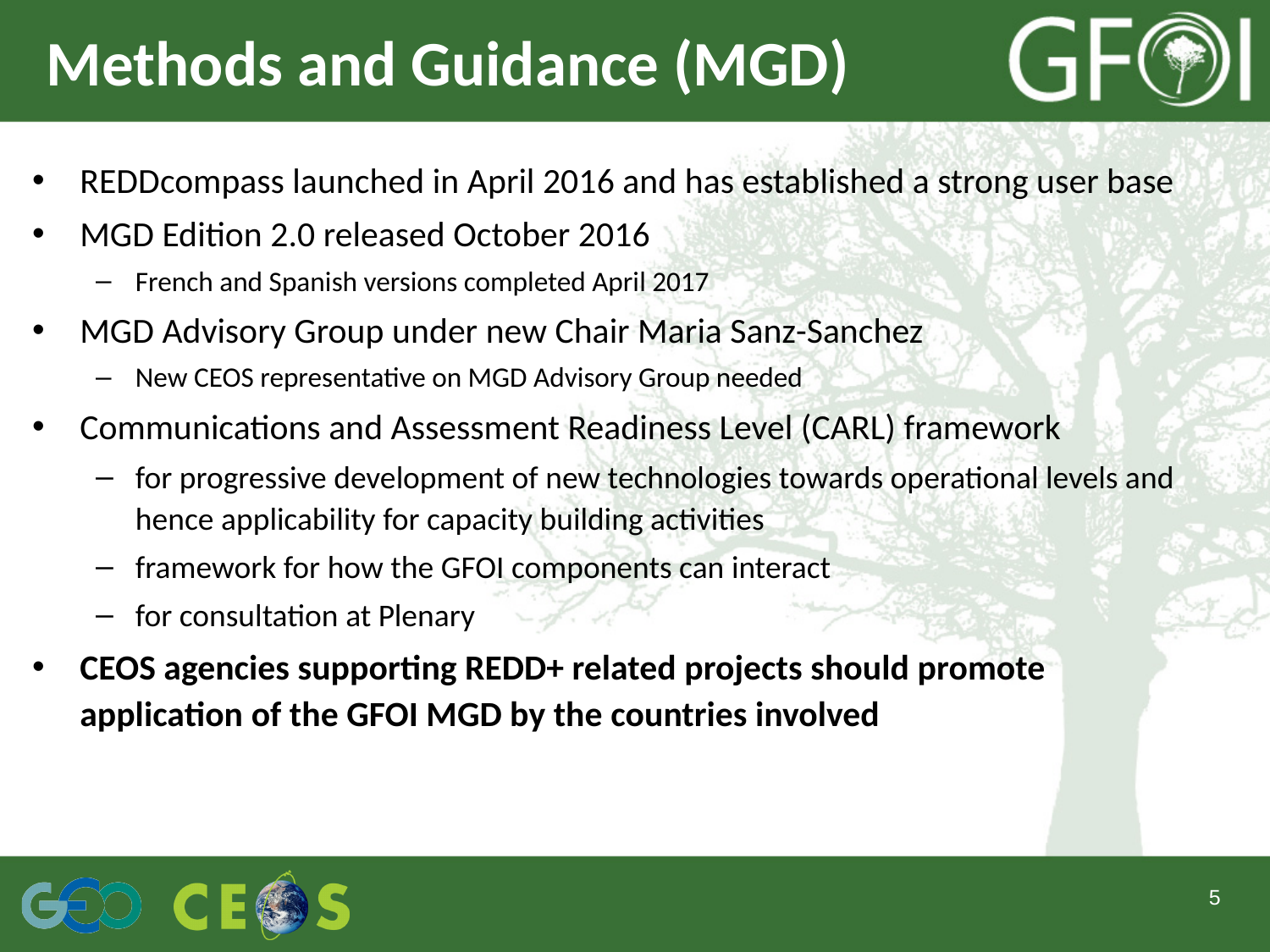

# Methods and Guidance (MGD)
REDDcompass launched in April 2016 and has established a strong user base
MGD Edition 2.0 released October 2016
French and Spanish versions completed April 2017
MGD Advisory Group under new Chair Maria Sanz-Sanchez
New CEOS representative on MGD Advisory Group needed
Communications and Assessment Readiness Level (CARL) framework
for progressive development of new technologies towards operational levels and hence applicability for capacity building activities
framework for how the GFOI components can interact
for consultation at Plenary
CEOS agencies supporting REDD+ related projects should promote application of the GFOI MGD by the countries involved

5